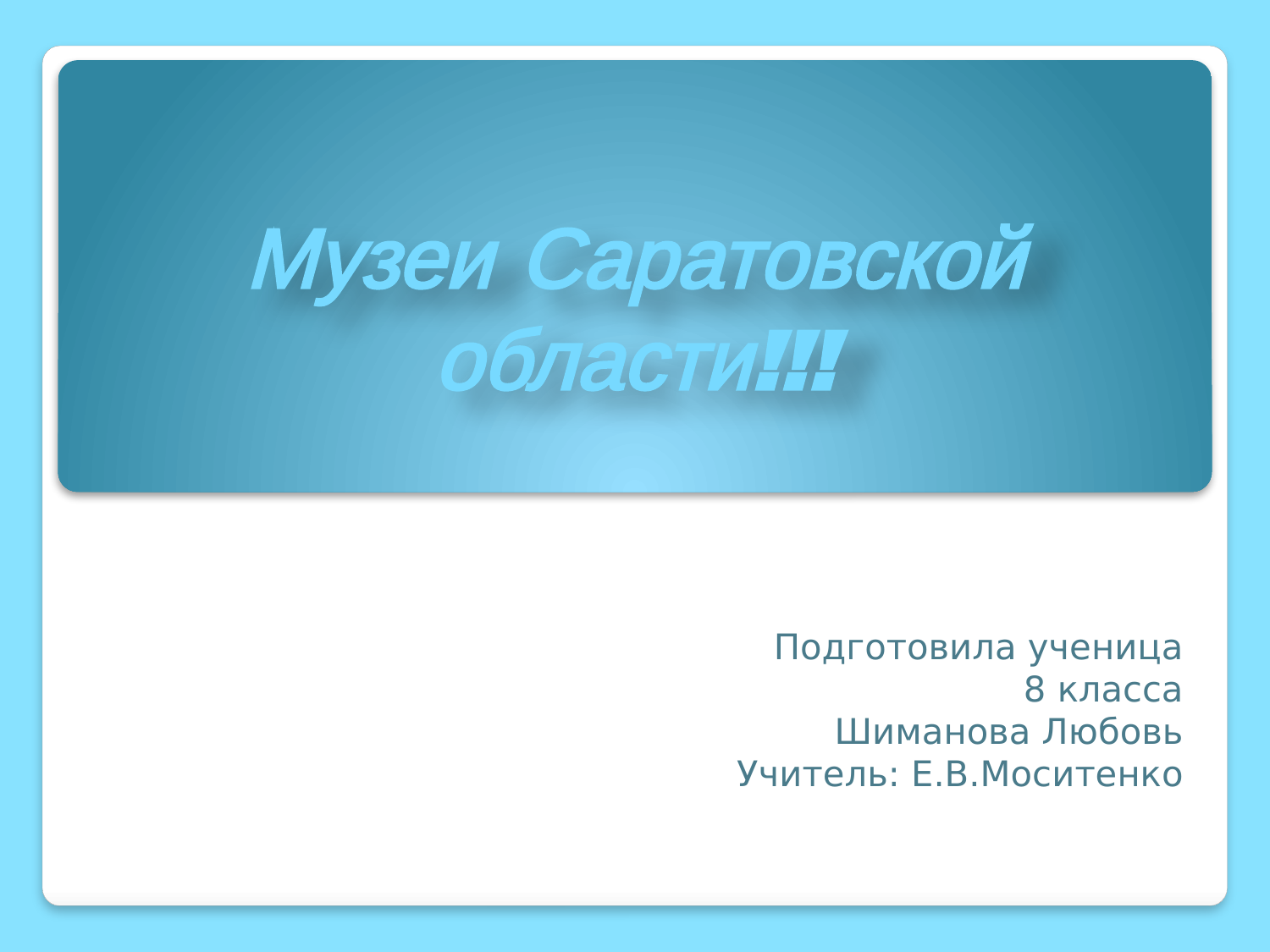

# Музеи Саратовской области!!!
Подготовила ученица
8 класса
Шиманова Любовь
Учитель: Е.В.Моситенко